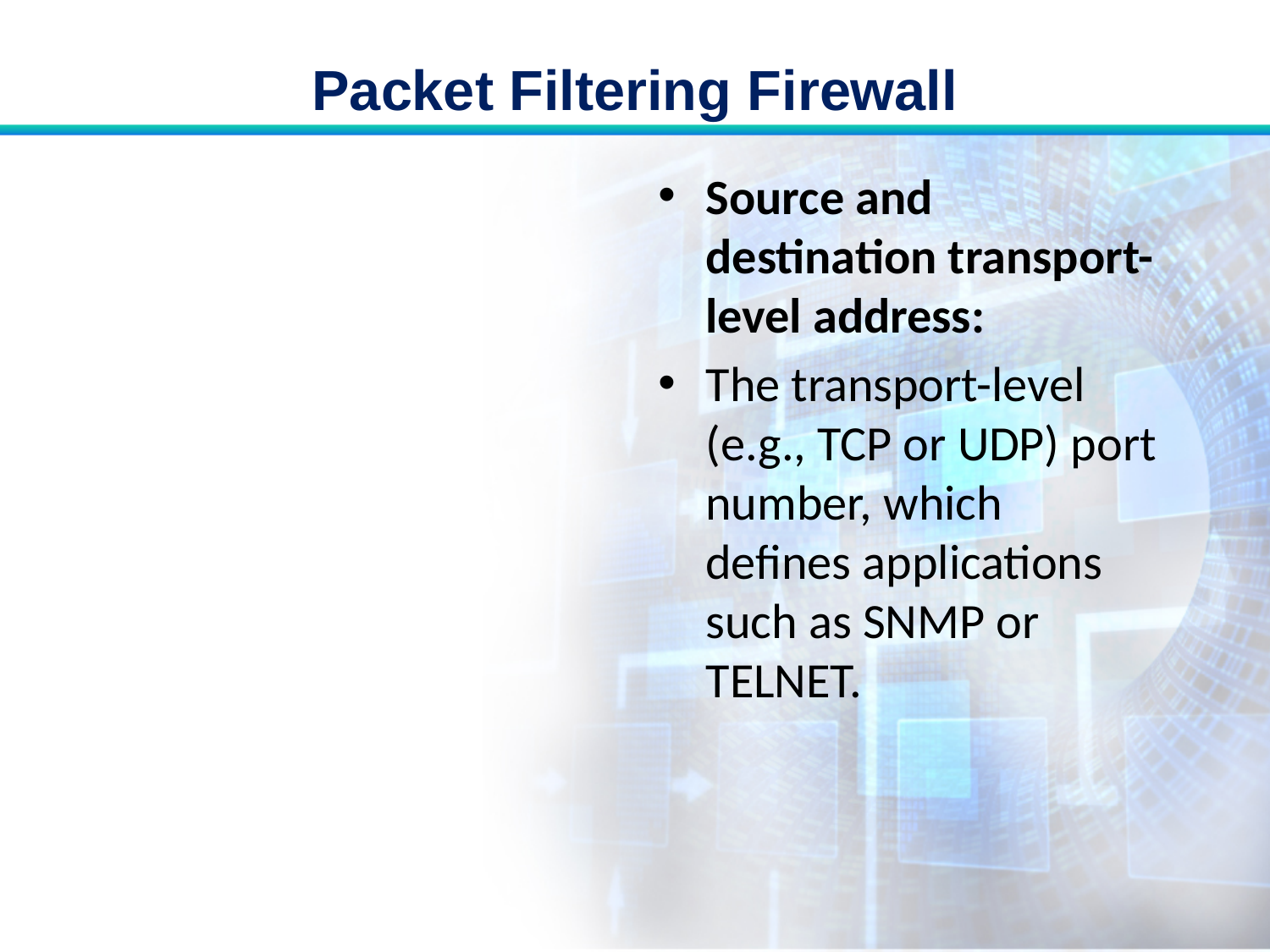

# Packet Filtering Firewall
Source and destination transport-level address:
The transport-level (e.g., TCP or UDP) port number, which defines applications such as SNMP or TELNET.